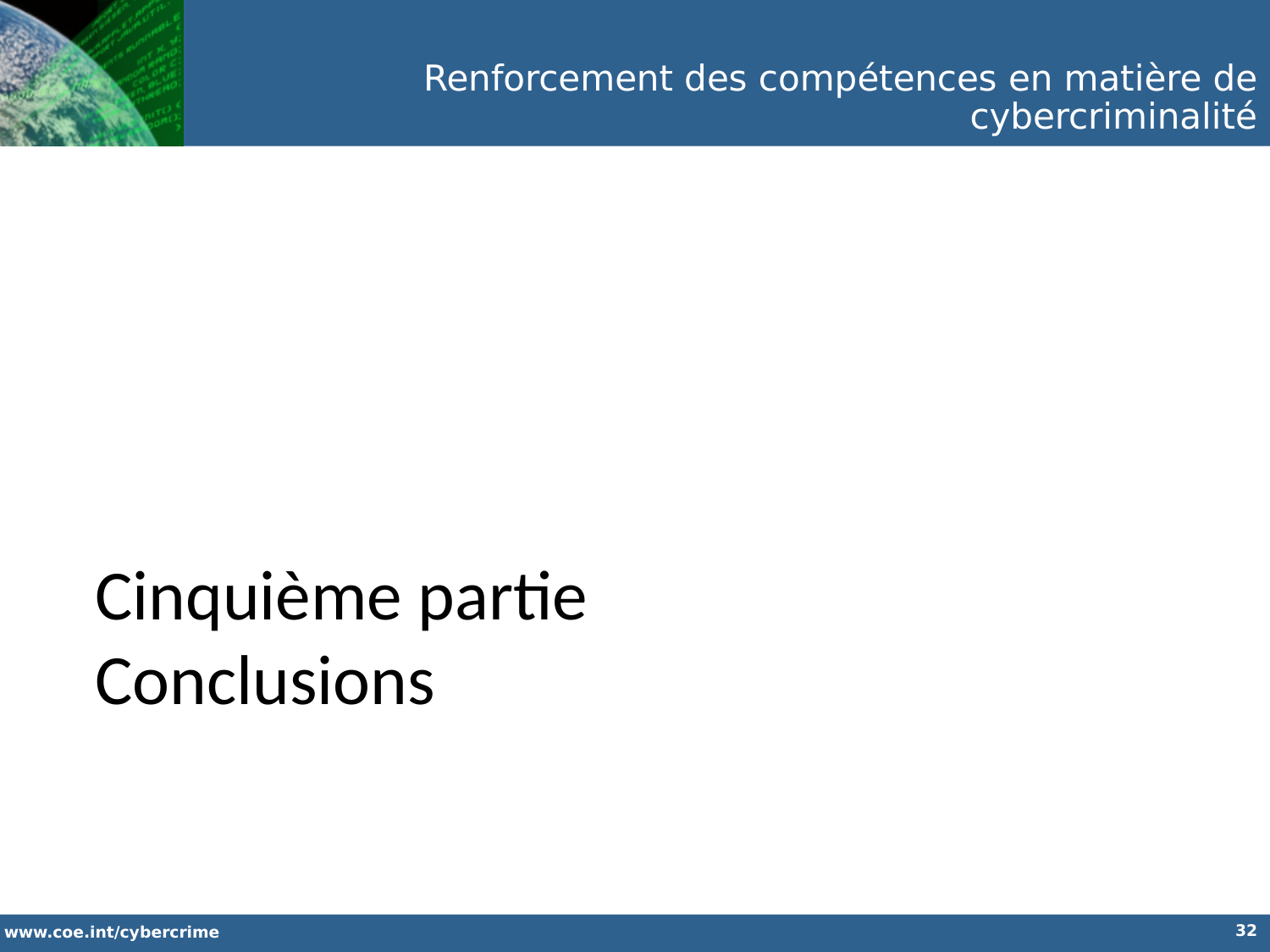

Renforcement des compétences en matière de cybercriminalité
Cinquième partie Conclusions
32